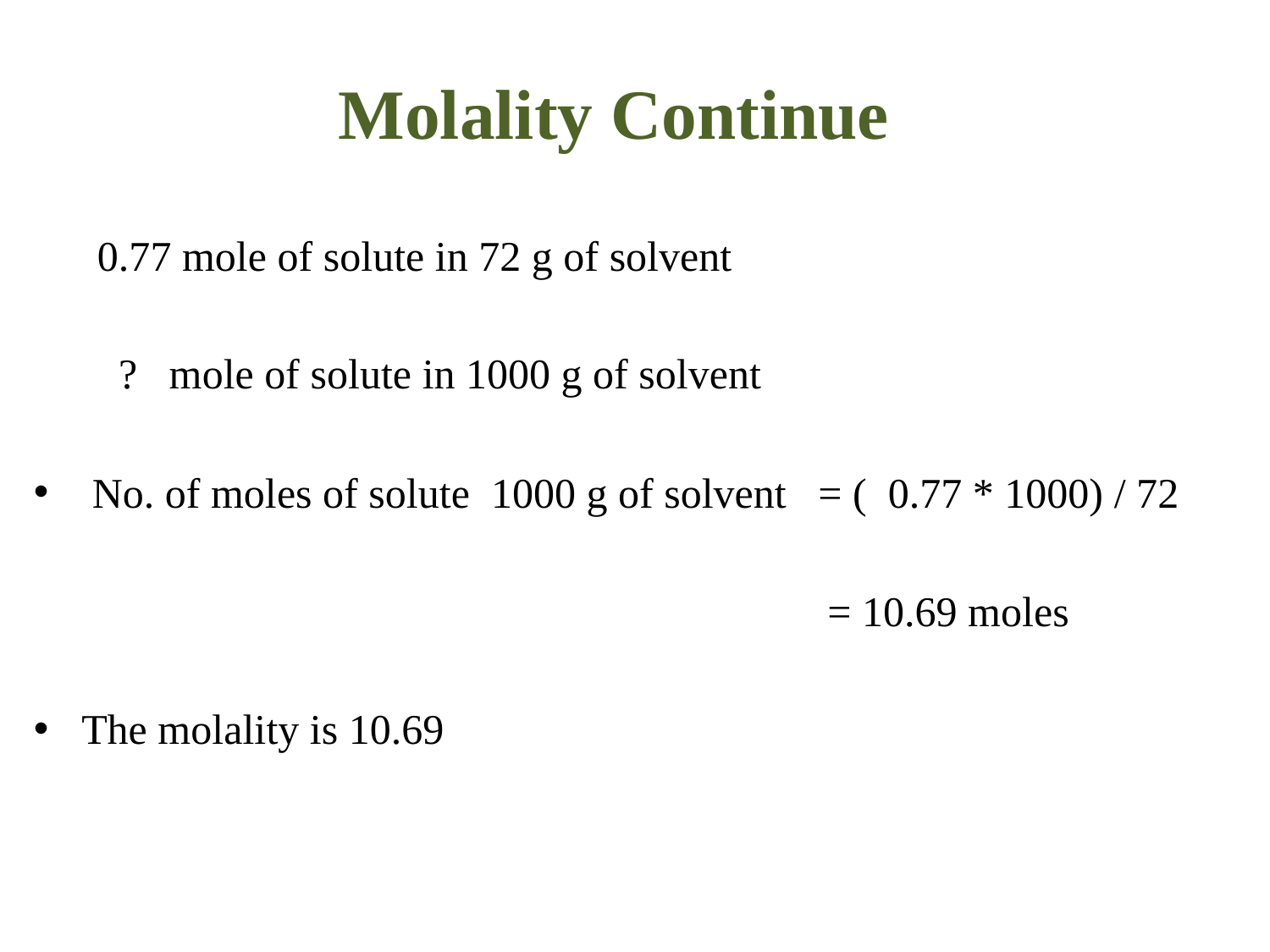

# Molality Continue
      0.77 mole of solute in 72 g of solvent

        ?   mole of solute in 1000 g of solvent

 No. of moles of solute  1000 g of solvent   = (  0.77 * 1000) / 72

                                                                           = 10.69 moles

The molality is 10.69